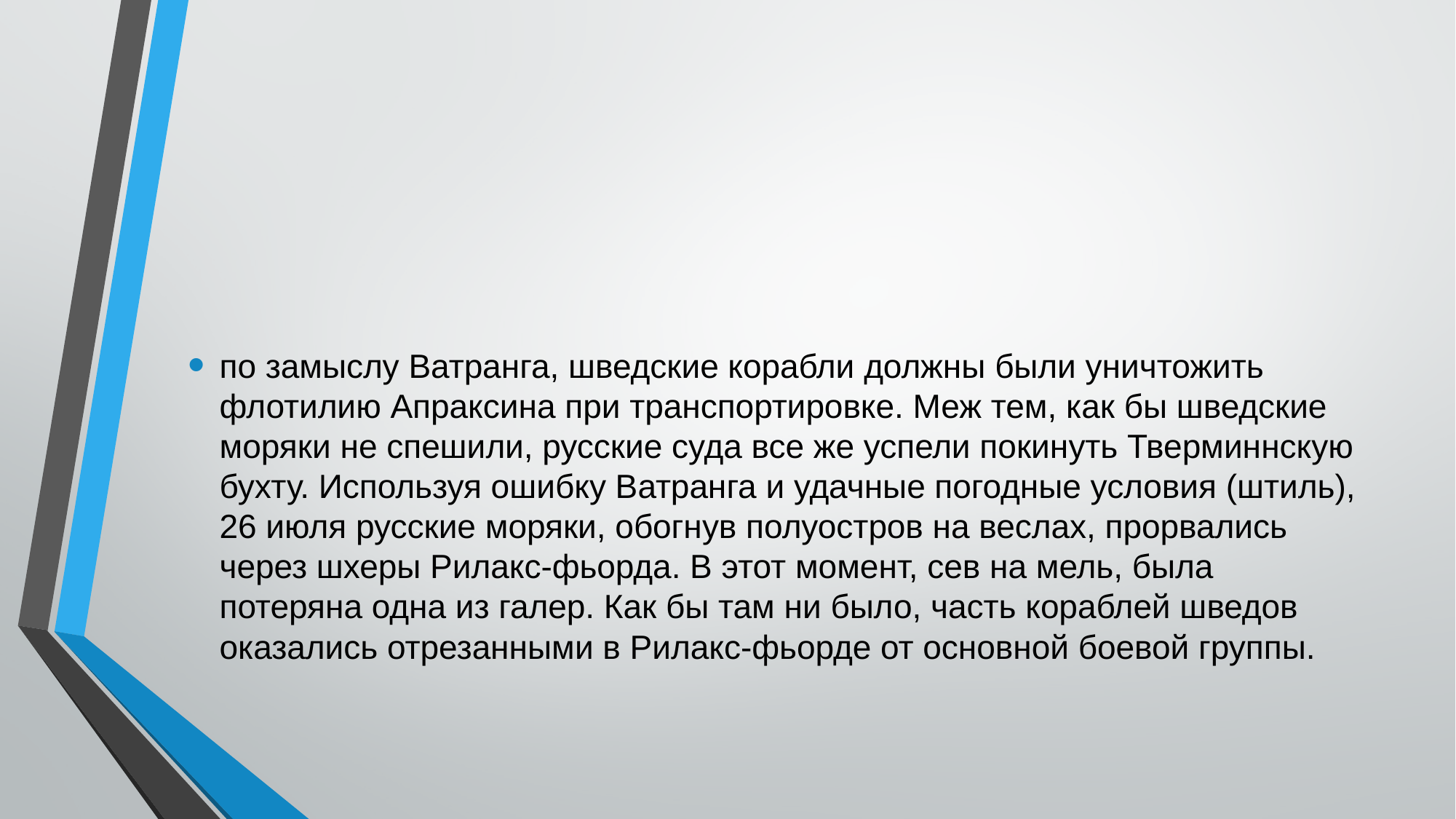

#
по замыслу Ватранга, шведские корабли должны были уничтожить флотилию Апраксина при транспортировке. Меж тем, как бы шведские моряки не спешили, русские суда все же успели покинуть Тверминнскую бухту. Используя ошибку Ватранга и удачные погодные условия (штиль), 26 июля русские моряки, обогнув полуостров на веслах, прорвались через шхеры Рилакс-фьорда. В этот момент, сев на мель, была потеряна одна из галер. Как бы там ни было, часть кораблей шведов оказались отрезанными в Рилакс-фьорде от основной боевой группы.